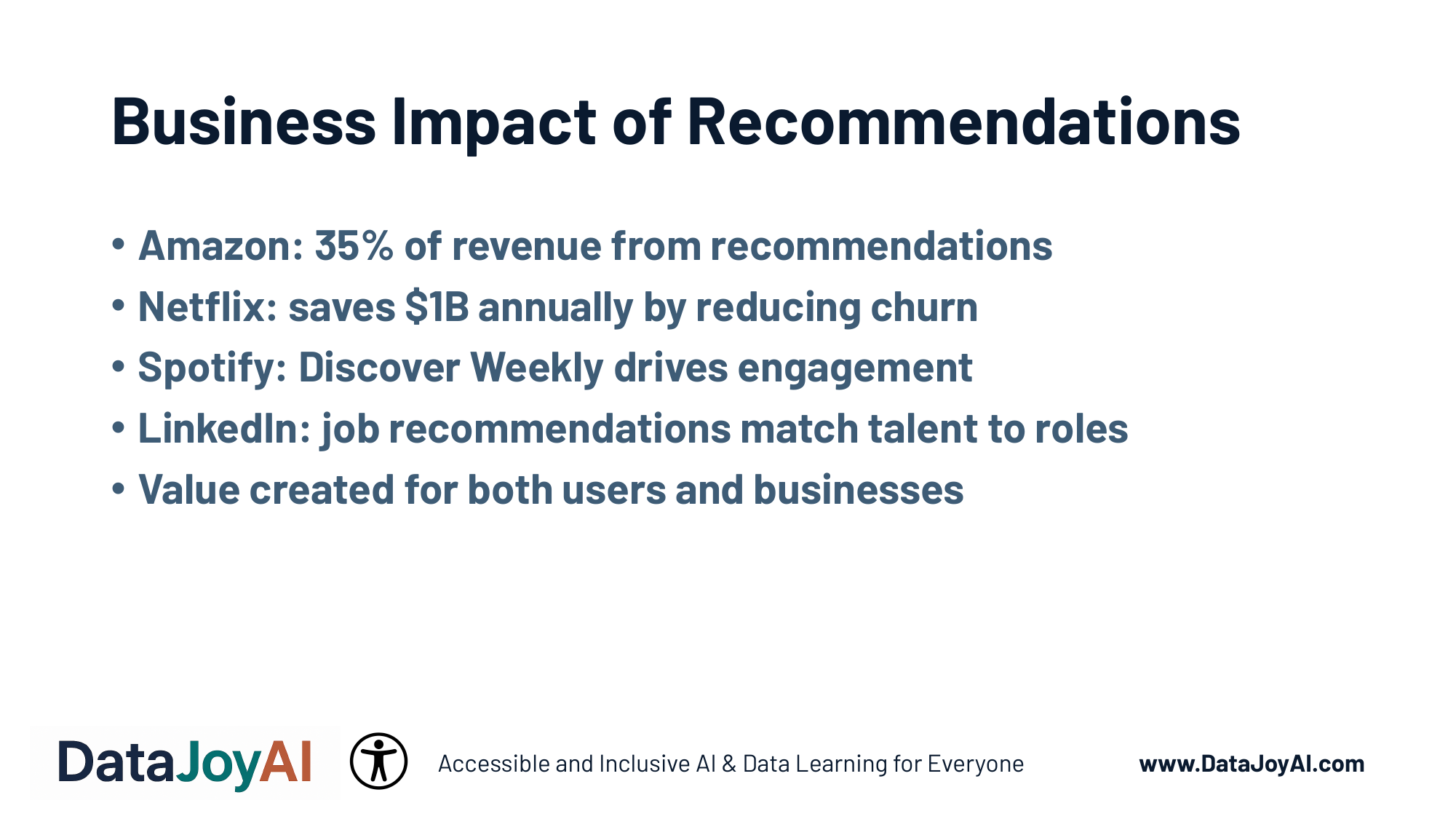

# Business Impact of Recommendations
Amazon: 35% of revenue from recommendations
Netflix: saves $1B annually by reducing churn
Spotify: Discover Weekly drives engagement
LinkedIn: job recommendations match talent to roles
Value created for both users and businesses